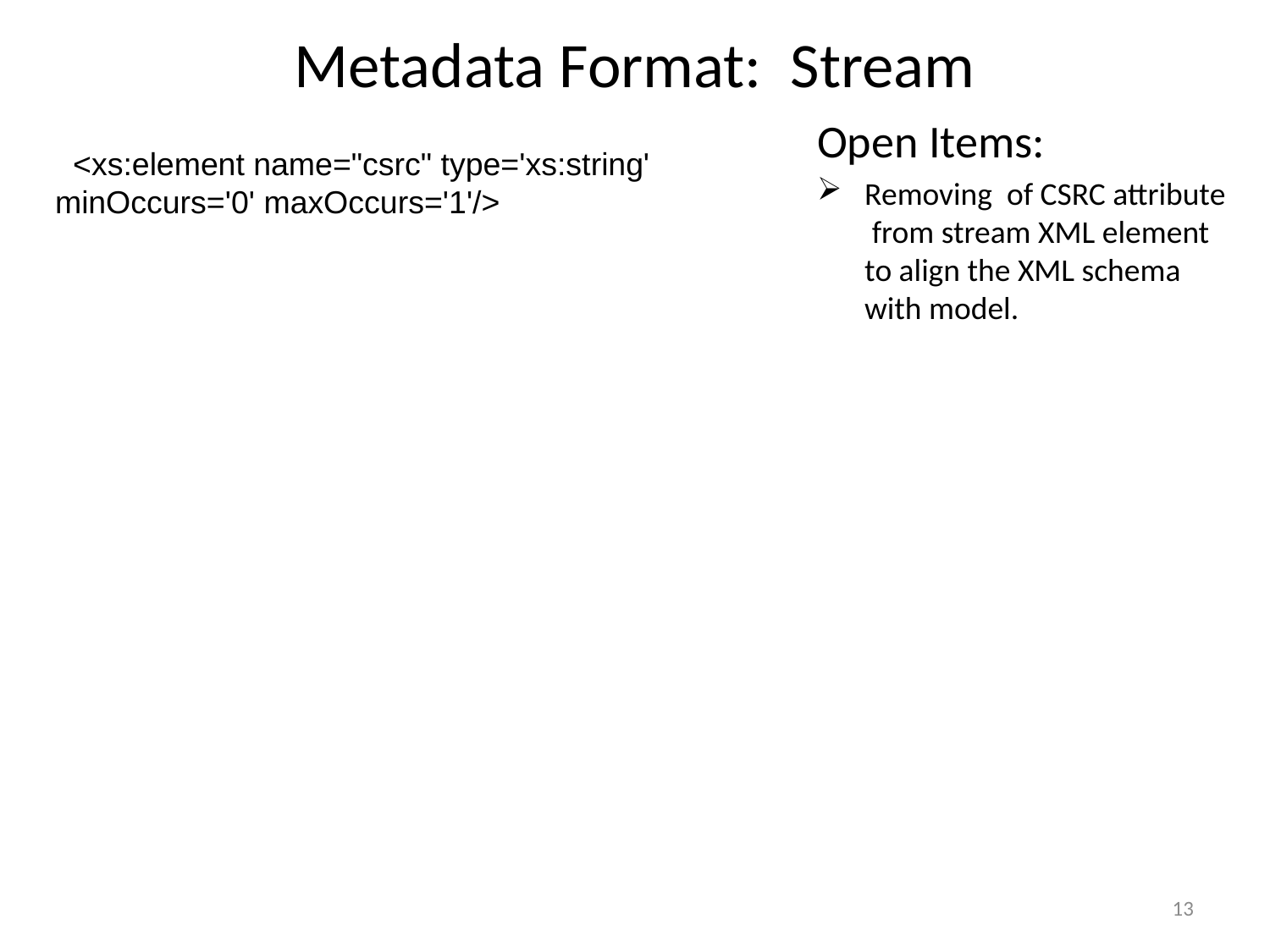

# Metadata Format:  Stream
Open Items:
Removing  of CSRC attribute  from stream XML element to align the XML schema with model.

  <xs:element name="csrc" type='xs:string' minOccurs='0' maxOccurs='1'/>

13